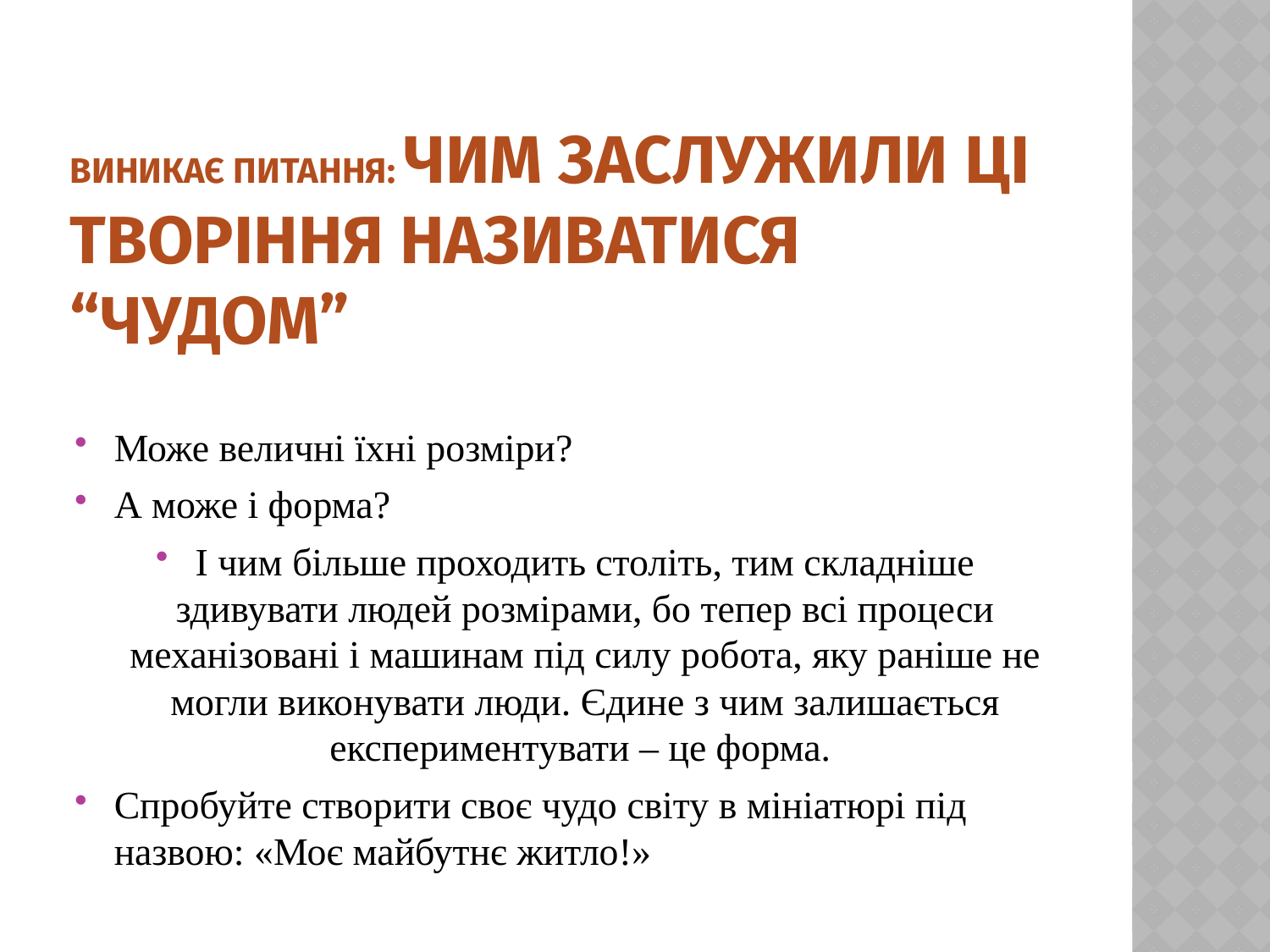

# Виникає питання: чим заслужили ці творіння називатися “чудом”
Може величні їхні розміри?
А може і форма?
І чим більше проходить століть, тим складніше здивувати людей розмірами, бо тепер всі процеси механізовані і машинам під силу робота, яку раніше не могли виконувати люди. Єдине з чим залишається експериментувати – це форма.
Спробуйте створити своє чудо світу в мініатюрі під назвою: «Моє майбутнє житло!»